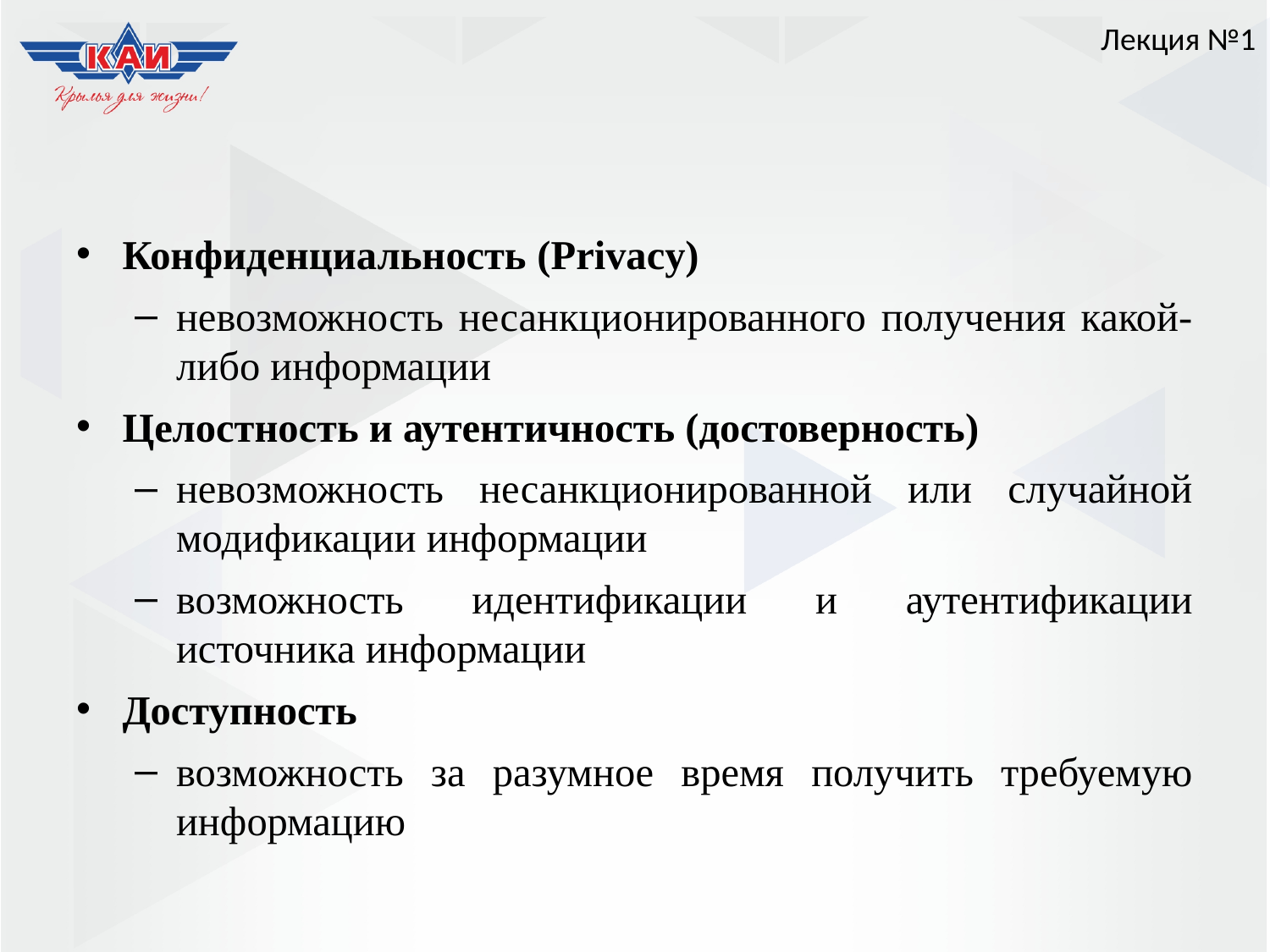

Лекция №1
#
Конфиденциальность (Privacy)
невозможность несанкционированного получения какой-либо информации
Целостность и аутентичность (достоверность)
невозможность несанкционированной или случайной модификации информации
возможность идентификации и аутентификации источника информации
Доступность
возможность за разумное время получить требуемую информацию